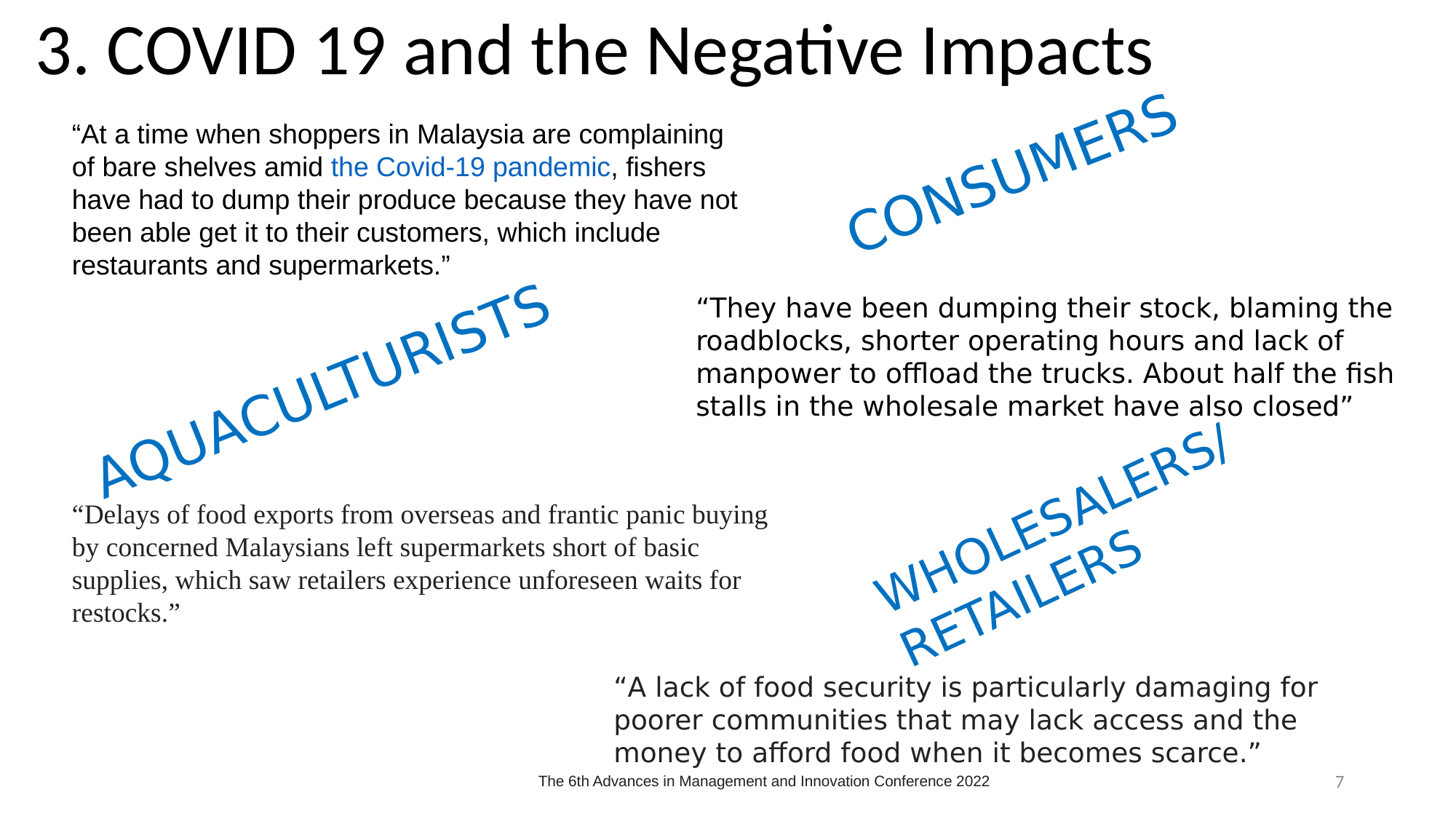

3. COVID 19 and the Negative Impacts
“At a time when shoppers in Malaysia are complaining of bare shelves amid the Covid-19 pandemic, fishers have had to dump their produce because they have not been able get it to their customers, which include restaurants and supermarkets.”
CONSUMERS
“They have been dumping their stock, blaming the roadblocks, shorter operating hours and lack of manpower to offload the trucks. About half the fish stalls in the wholesale market have also closed”
AQUACULTURISTS
WHOLESALERS/
RETAILERS
“Delays of food exports from overseas and frantic panic buying by concerned Malaysians left supermarkets short of basic supplies, which saw retailers experience unforeseen waits for restocks.”
“A lack of food security is particularly damaging for poorer communities that may lack access and the money to afford food when it becomes scarce.”
7
The 6th Advances in Management and Innovation Conference 2022